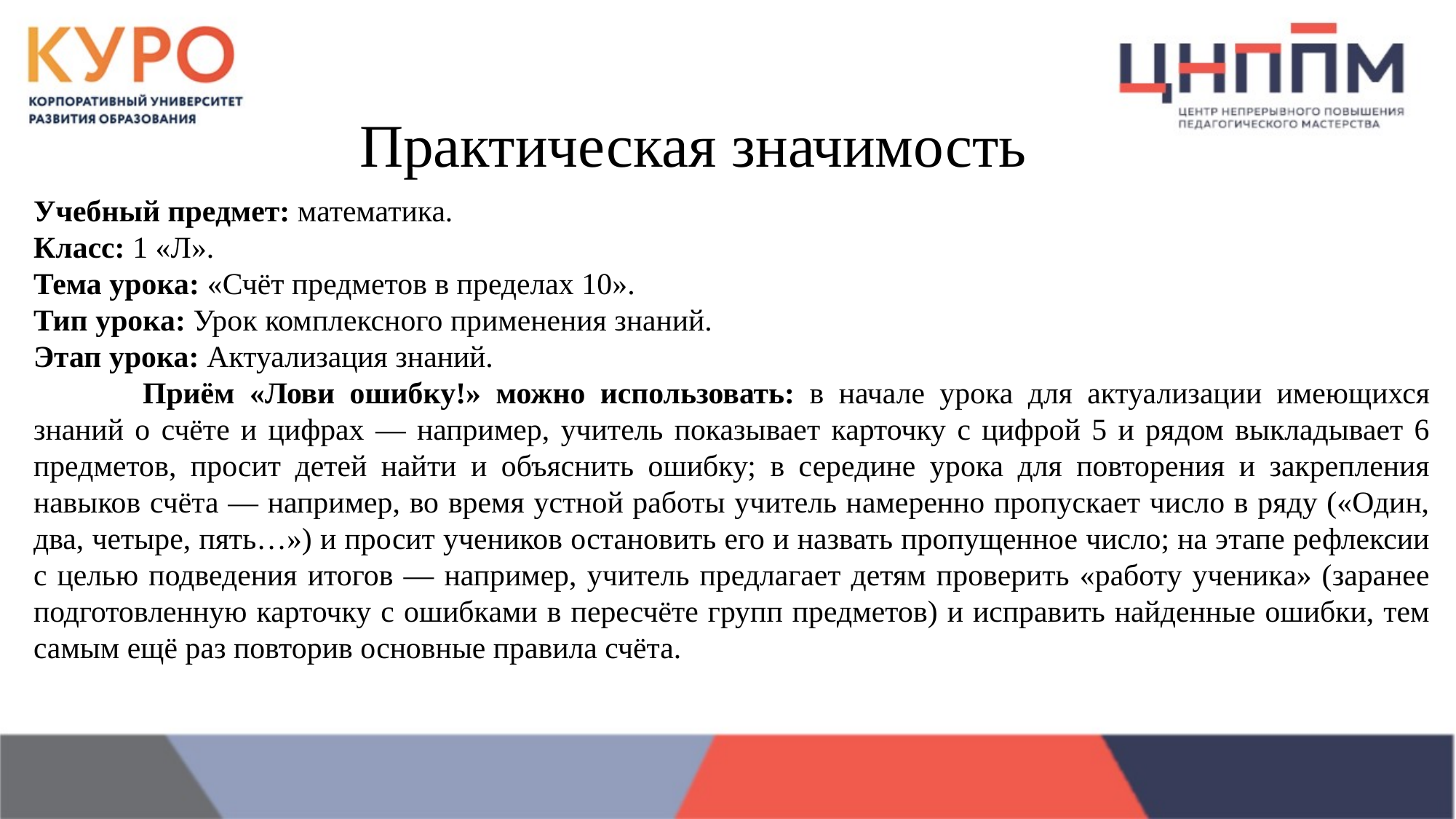

Практическая значимость
Учебный предмет: математика.
Класс: 1 «Л».
Тема урока: «Счёт предметов в пределах 10».
Тип урока: Урок комплексного применения знаний.
Этап урока: Актуализация знаний.
	Приём «Лови ошибку!» можно использовать: в начале урока для актуализации имеющихся знаний о счёте и цифрах — например, учитель показывает карточку с цифрой 5 и рядом выкладывает 6 предметов, просит детей найти и объяснить ошибку; в середине урока для повторения и закрепления навыков счёта — например, во время устной работы учитель намеренно пропускает число в ряду («Один, два, четыре, пять…») и просит учеников остановить его и назвать пропущенное число; на этапе рефлексии с целью подведения итогов — например, учитель предлагает детям проверить «работу ученика» (заранее подготовленную карточку с ошибками в пересчёте групп предметов) и исправить найденные ошибки, тем самым ещё раз повторив основные правила счёта.